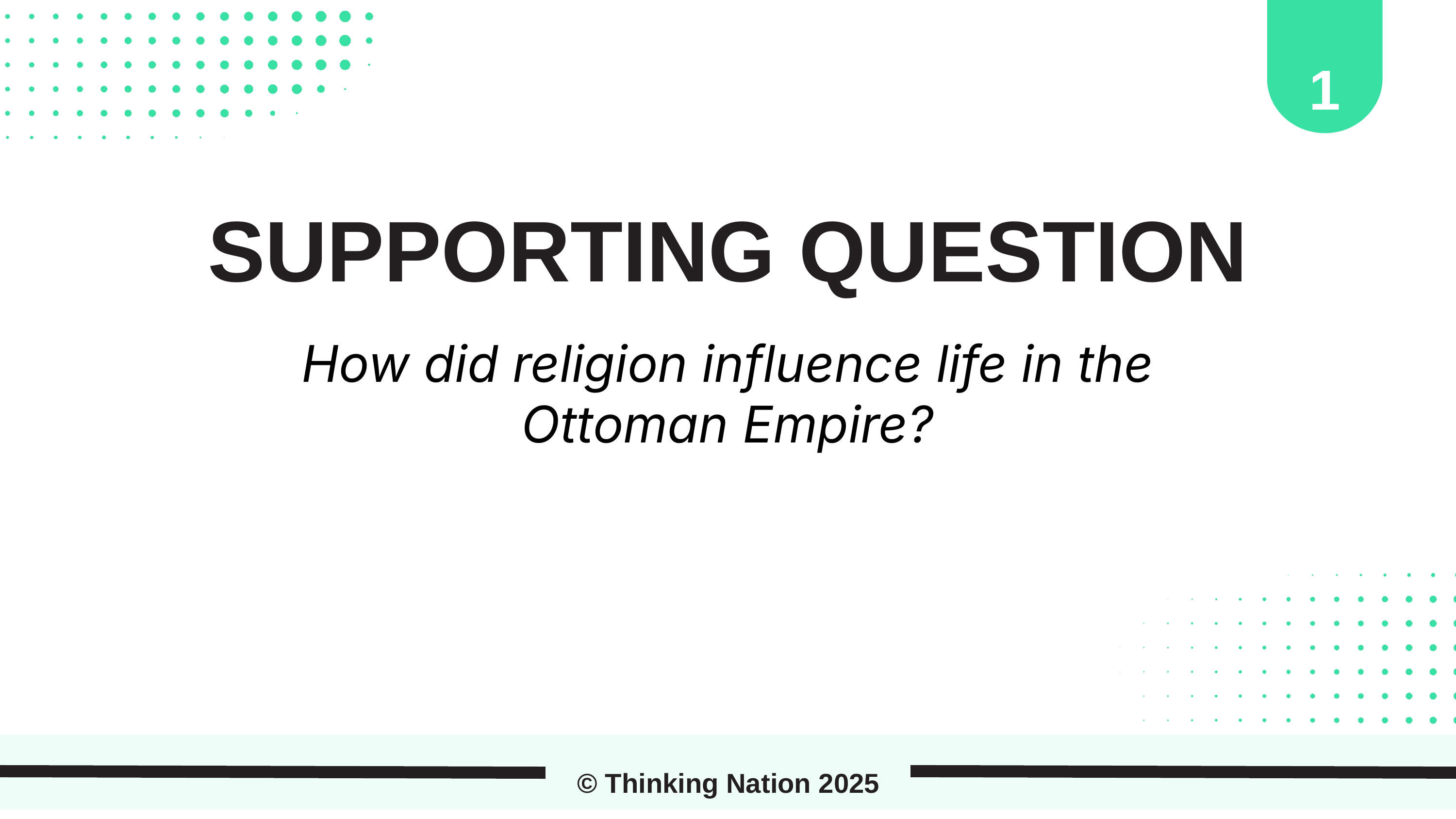

1
SUPPORTING QUESTION
How did religion influence life in the Ottoman Empire?

© Thinking Nation 2025